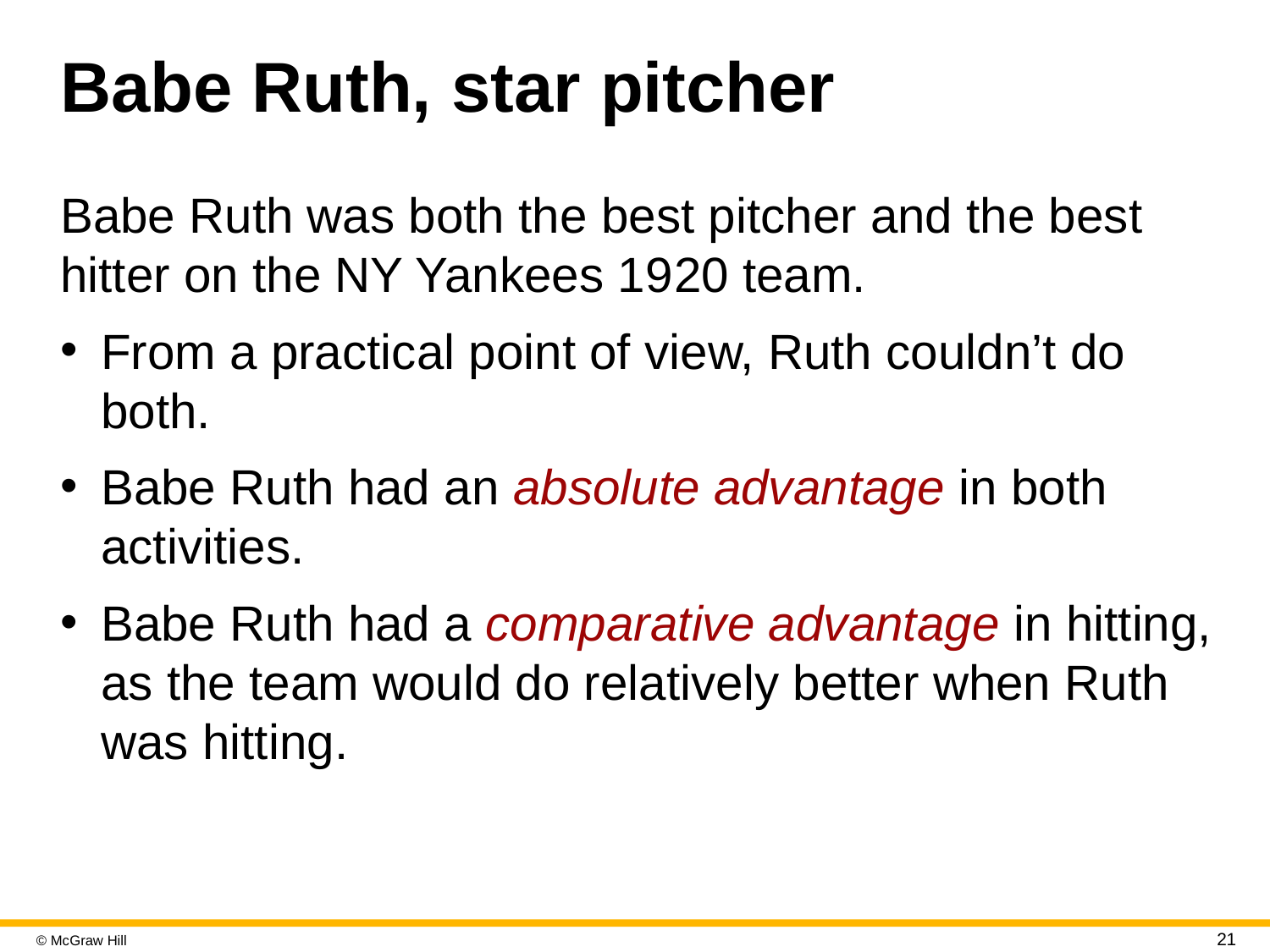

# Babe Ruth, star pitcher
Babe Ruth was both the best pitcher and the best hitter on the NY Yankees 19 20 team.
From a practical point of view, Ruth couldn’t do both.
Babe Ruth had an absolute advantage in both activities.
Babe Ruth had a comparative advantage in hitting, as the team would do relatively better when Ruth was hitting.